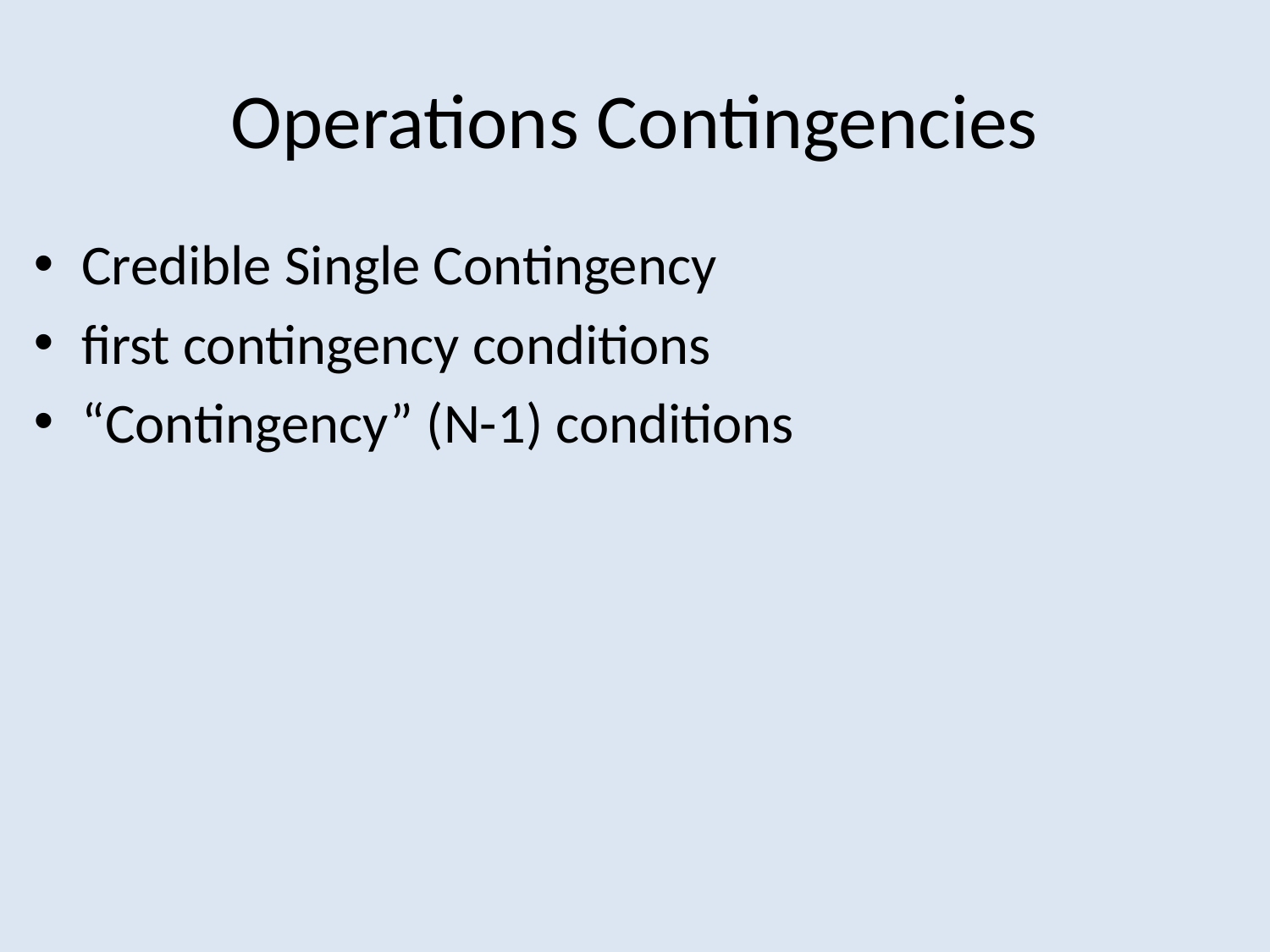

# Operations Contingencies
Credible Single Contingency
first contingency conditions
“Contingency” (N-1) conditions